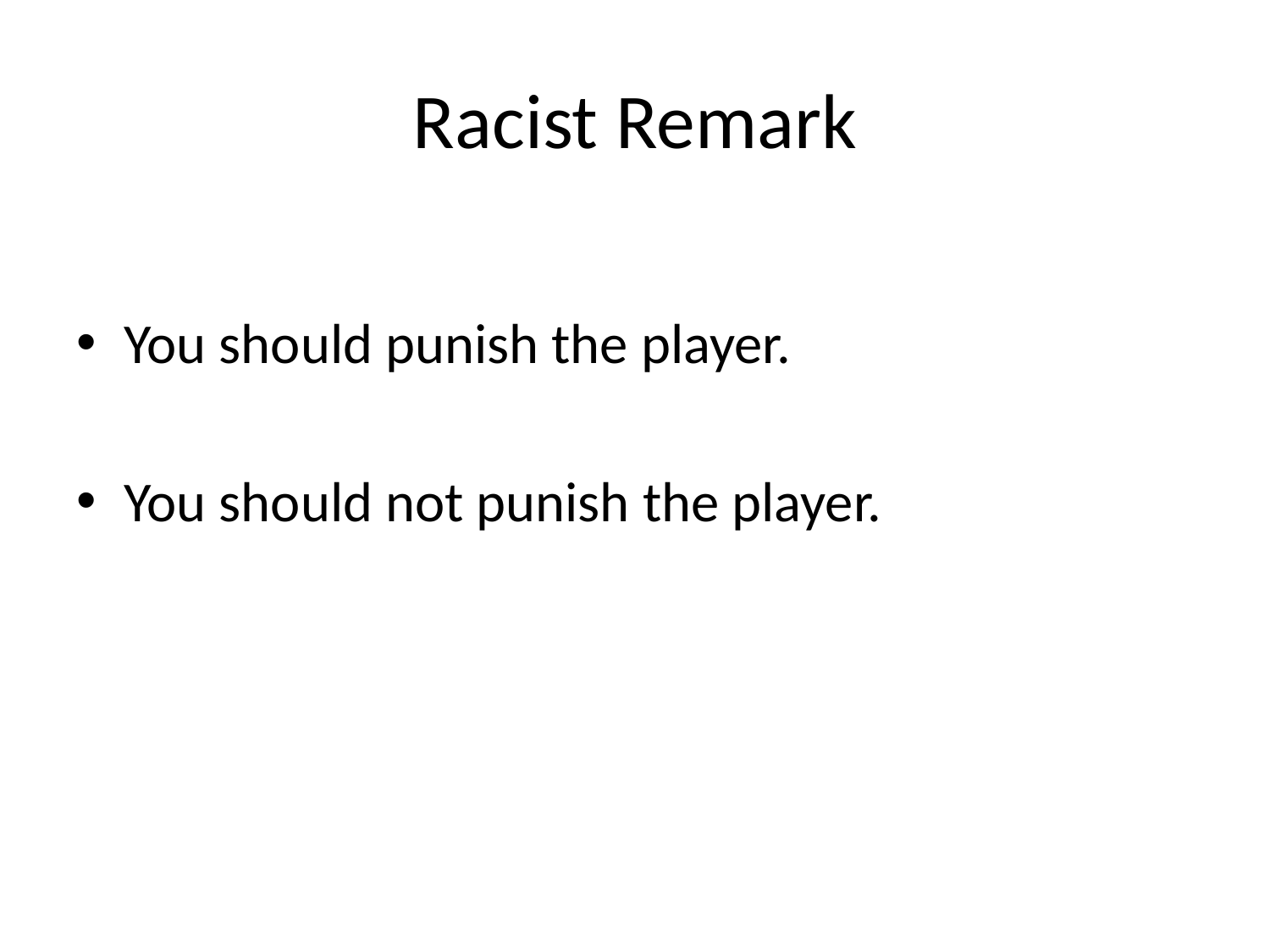

# Racist Remark

You should punish the player.

You should not punish the player.